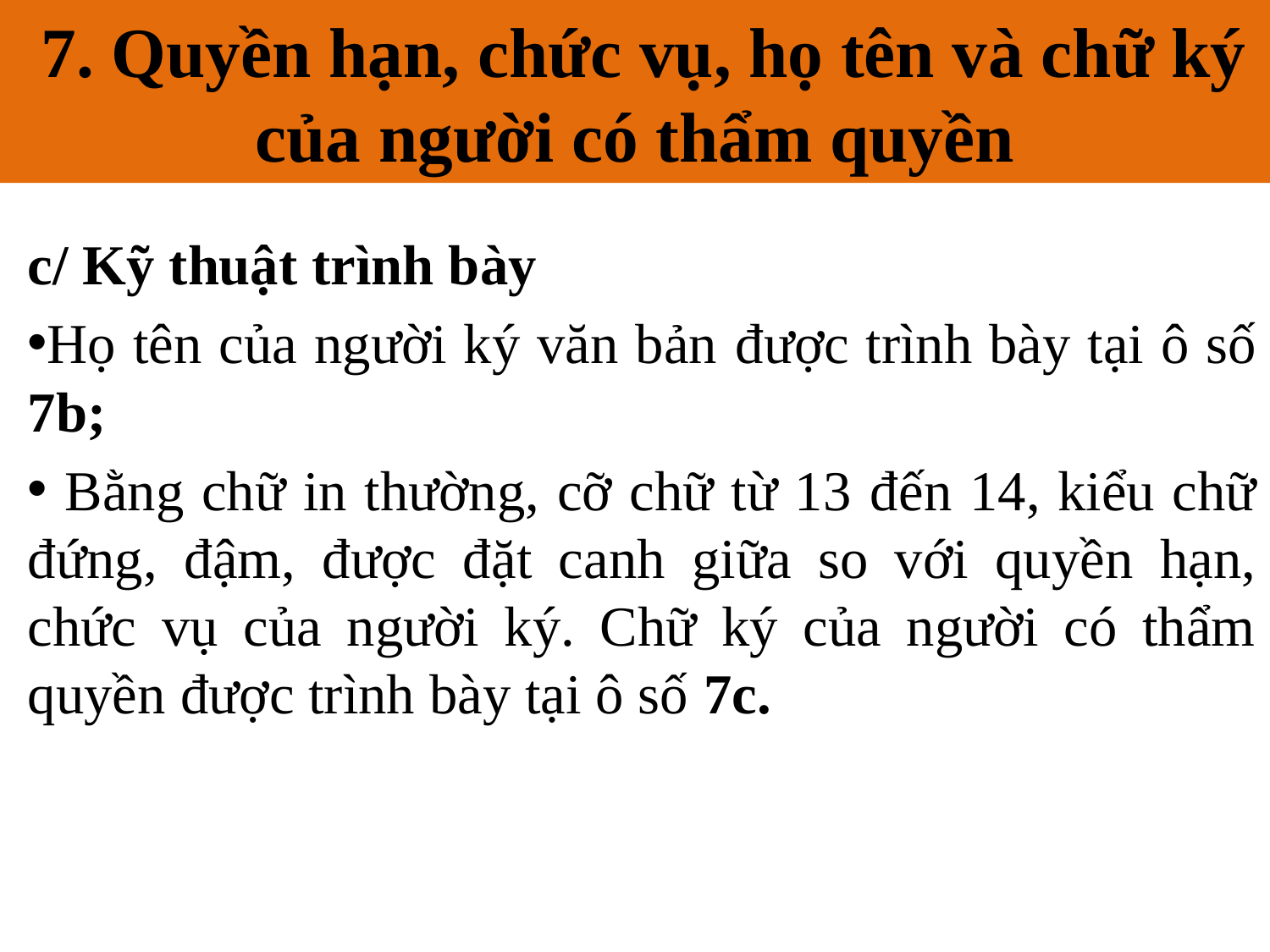

7. Quyền hạn, chức vụ, họ tên và chữ ký của người có thẩm quyền
# 7. Quyền hạn, chức vụ, họ tên và chữ ký của người có thẩm quyền
c/ Kỹ thuật trình bày
Họ tên của người ký văn bản được trình bày tại ô số 7b;
 Bằng chữ in thường, cỡ chữ từ 13 đến 14, kiểu chữ đứng, đậm, được đặt canh giữa so với quyền hạn, chức vụ của người ký. Chữ ký của người có thẩm quyền được trình bày tại ô số 7c.